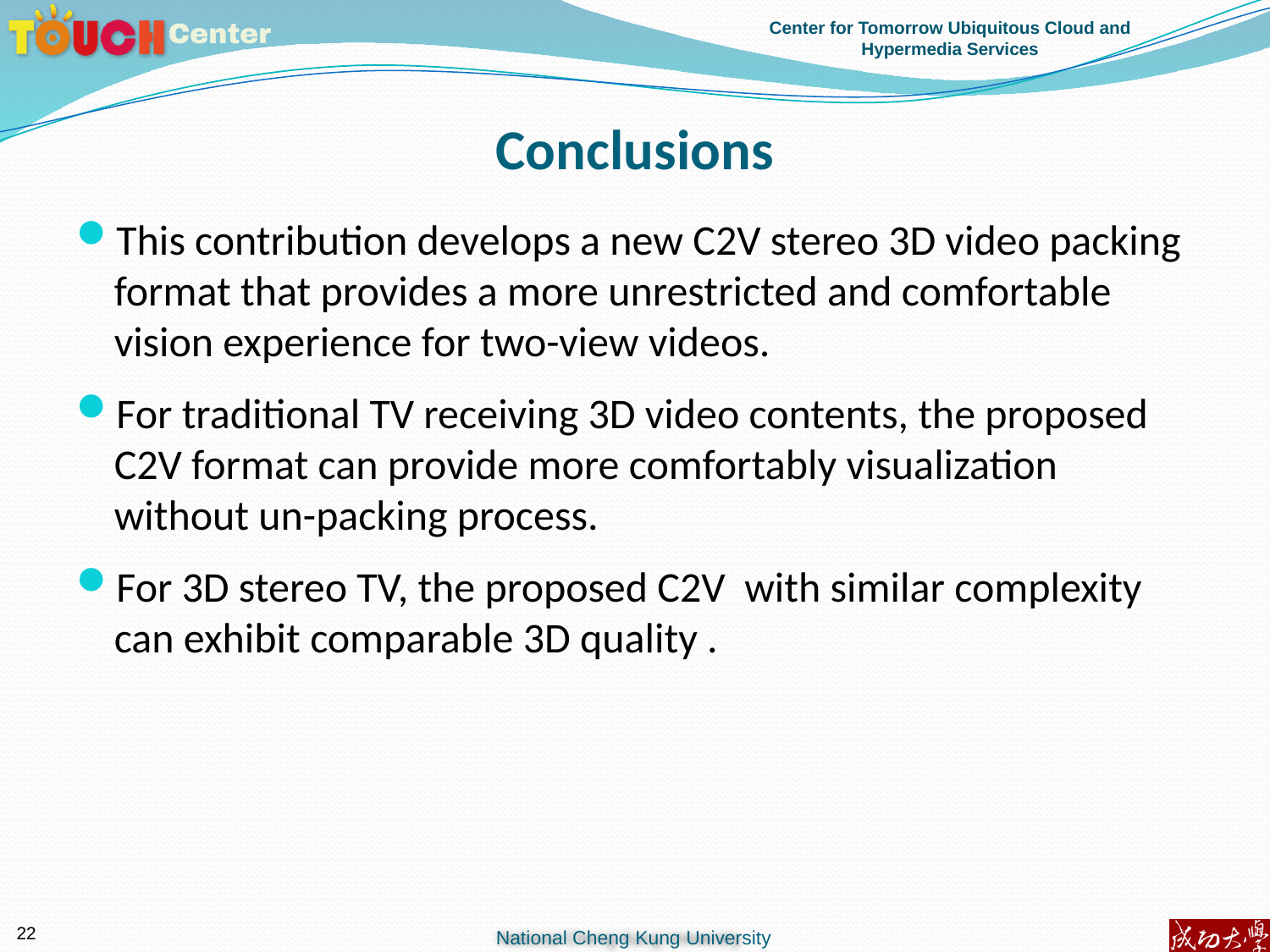

Conclusions
This contribution develops a new C2V stereo 3D video packing format that provides a more unrestricted and comfortable vision experience for two-view videos.
For traditional TV receiving 3D video contents, the proposed C2V format can provide more comfortably visualization without un-packing process.
For 3D stereo TV, the proposed C2V  with similar complexity can exhibit comparable 3D quality .